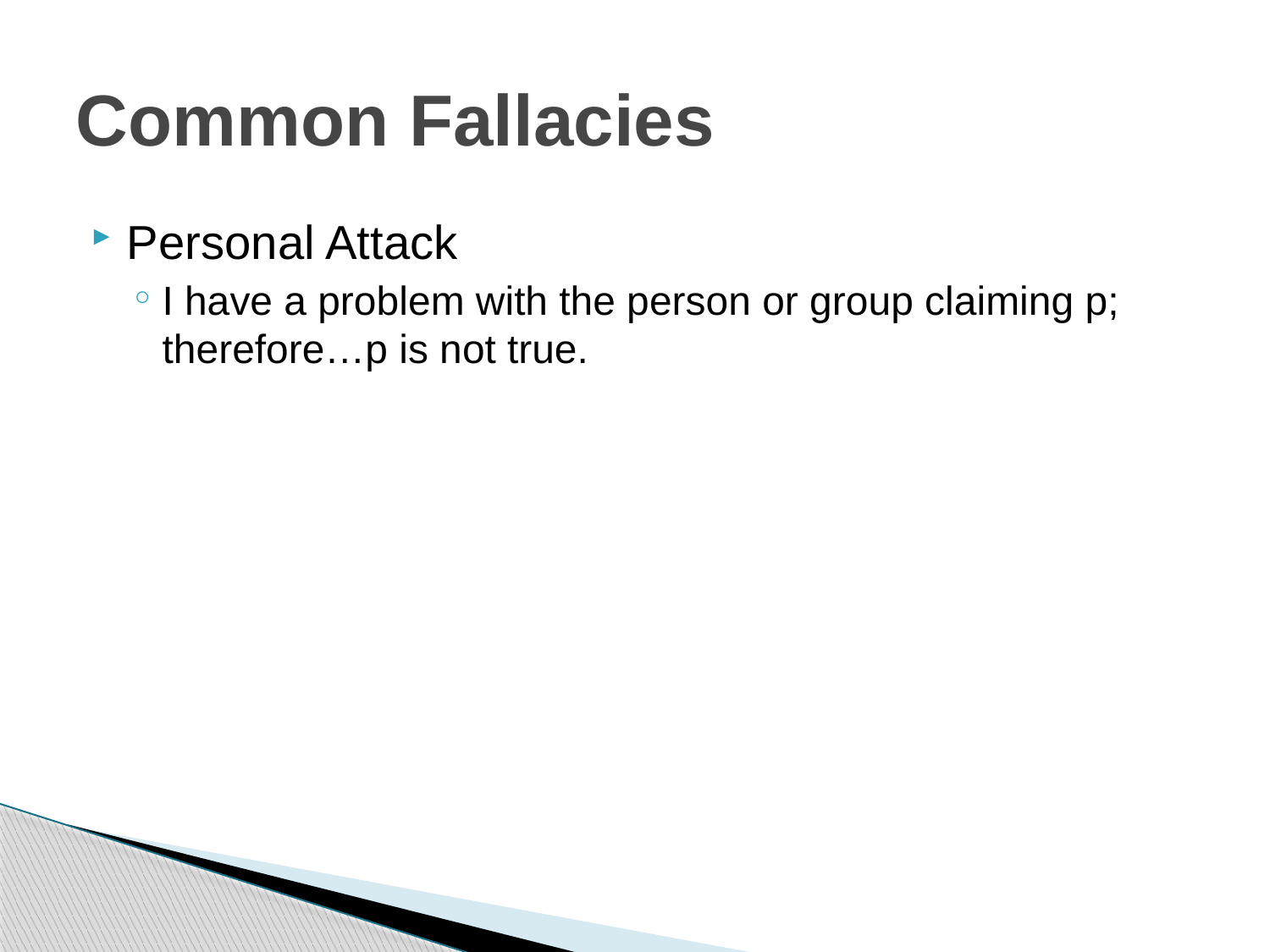

# Common Fallacies
Personal Attack
I have a problem with the person or group claiming p; therefore…p is not true.